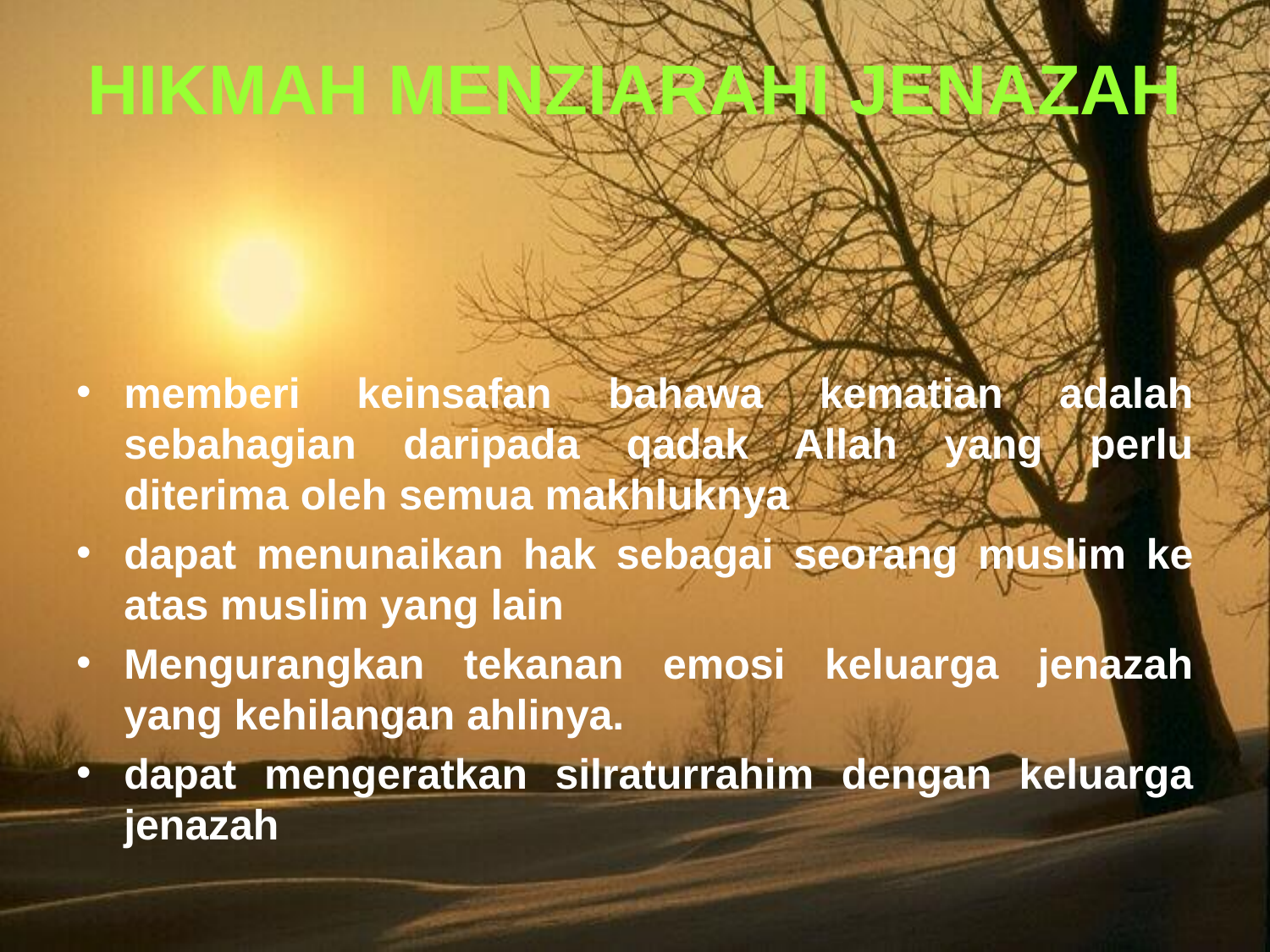

# HIKMAH MENZIARAHI JENAZAH
memberi keinsafan bahawa kematian adalah sebahagian daripada qadak Allah yang perlu diterima oleh semua makhluknya
dapat menunaikan hak sebagai seorang muslim ke atas muslim yang lain
Mengurangkan tekanan emosi keluarga jenazah yang kehilangan ahlinya.
dapat mengeratkan silraturrahim dengan keluarga jenazah